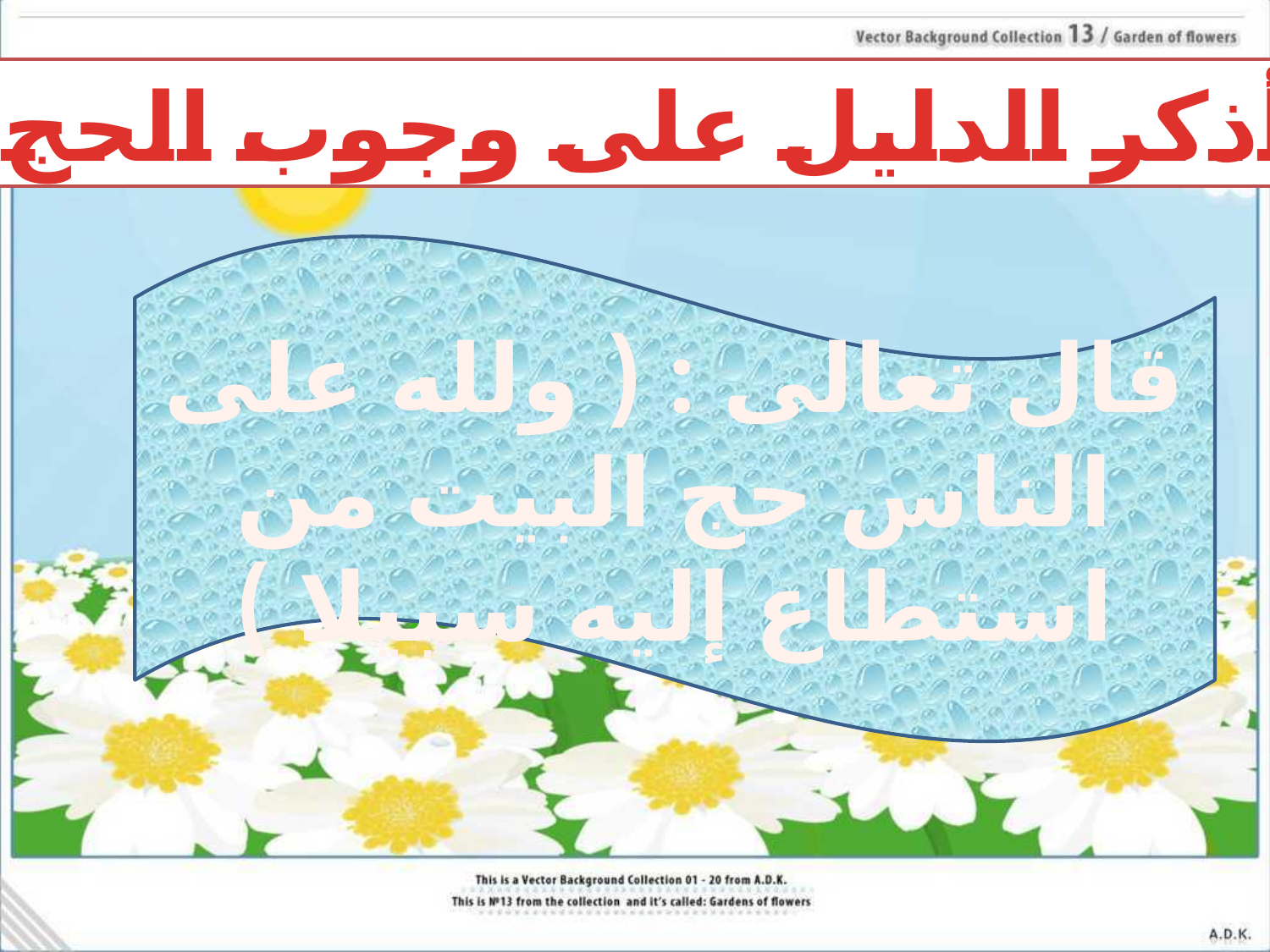

1- أذكر الدليل على وجوب الحج .
قال تعالى : ( ولله على الناس حج البيت من استطاع إليه سبيلا )